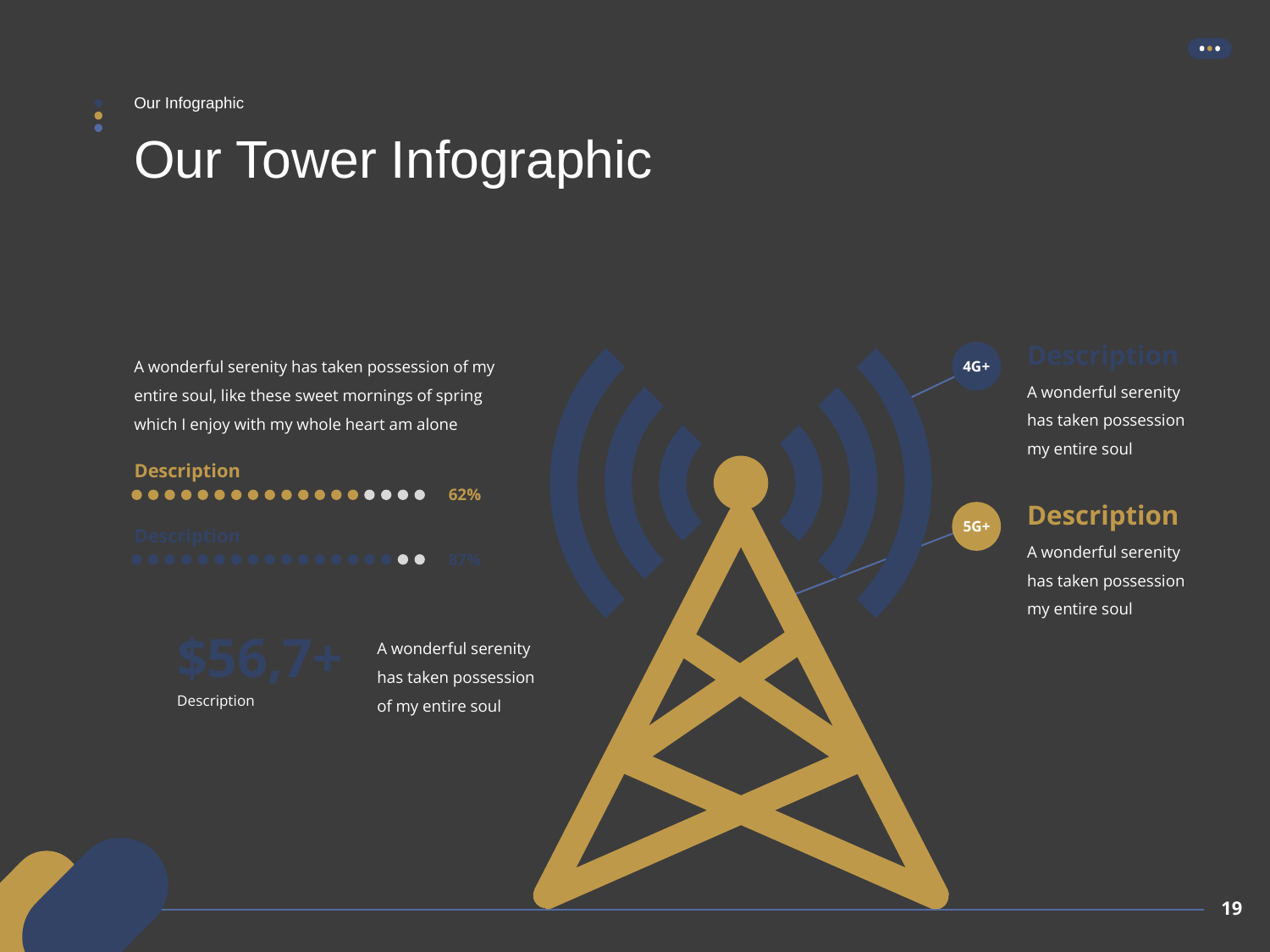

Our Infographic
# Our Tower Infographic
Description

A wonderful serenity has taken possession of my entire soul, like these sweet mornings of spring which I enjoy with my whole heart am alone

4G+
A wonderful serenity has taken possession my entire soul
Description
62%

Description

5G+
Description
A wonderful serenity has taken possession my entire soul
87%

$56,7+
A wonderful serenity has taken possession of my entire soul
Description
19